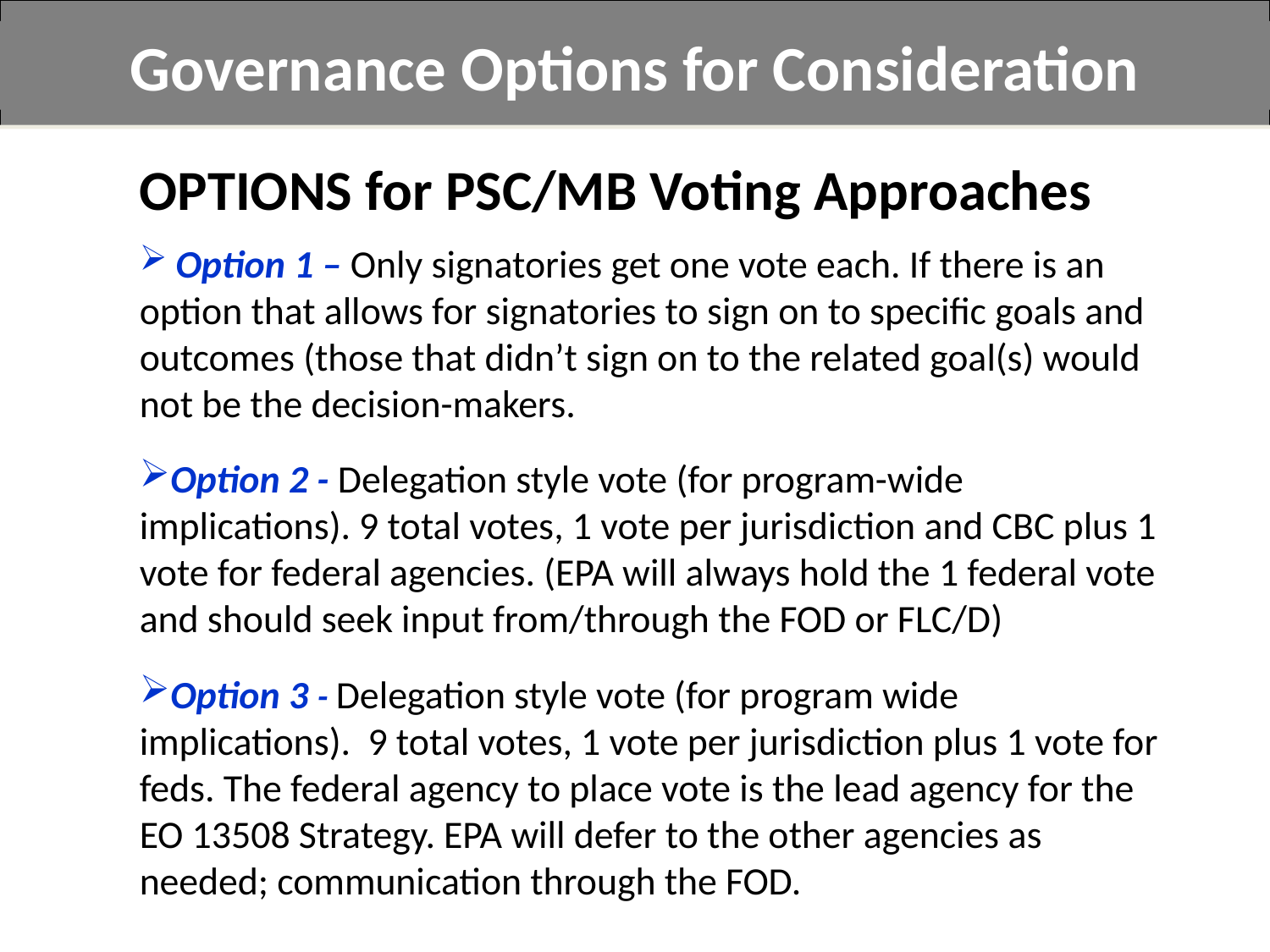

Governance Options for Consideration
OPTIONS for PSC/MB Voting Approaches

 Option 1 – Only signatories get one vote each. If there is an option that allows for signatories to sign on to specific goals and outcomes (those that didn’t sign on to the related goal(s) would not be the decision-makers.

Option 2 - Delegation style vote (for program-wide implications). 9 total votes, 1 vote per jurisdiction and CBC plus 1 vote for federal agencies. (EPA will always hold the 1 federal vote and should seek input from/through the FOD or FLC/D)

Option 3 - Delegation style vote (for program wide implications).  9 total votes, 1 vote per jurisdiction plus 1 vote for feds. The federal agency to place vote is the lead agency for the EO 13508 Strategy. EPA will defer to the other agencies as needed; communication through the FOD.